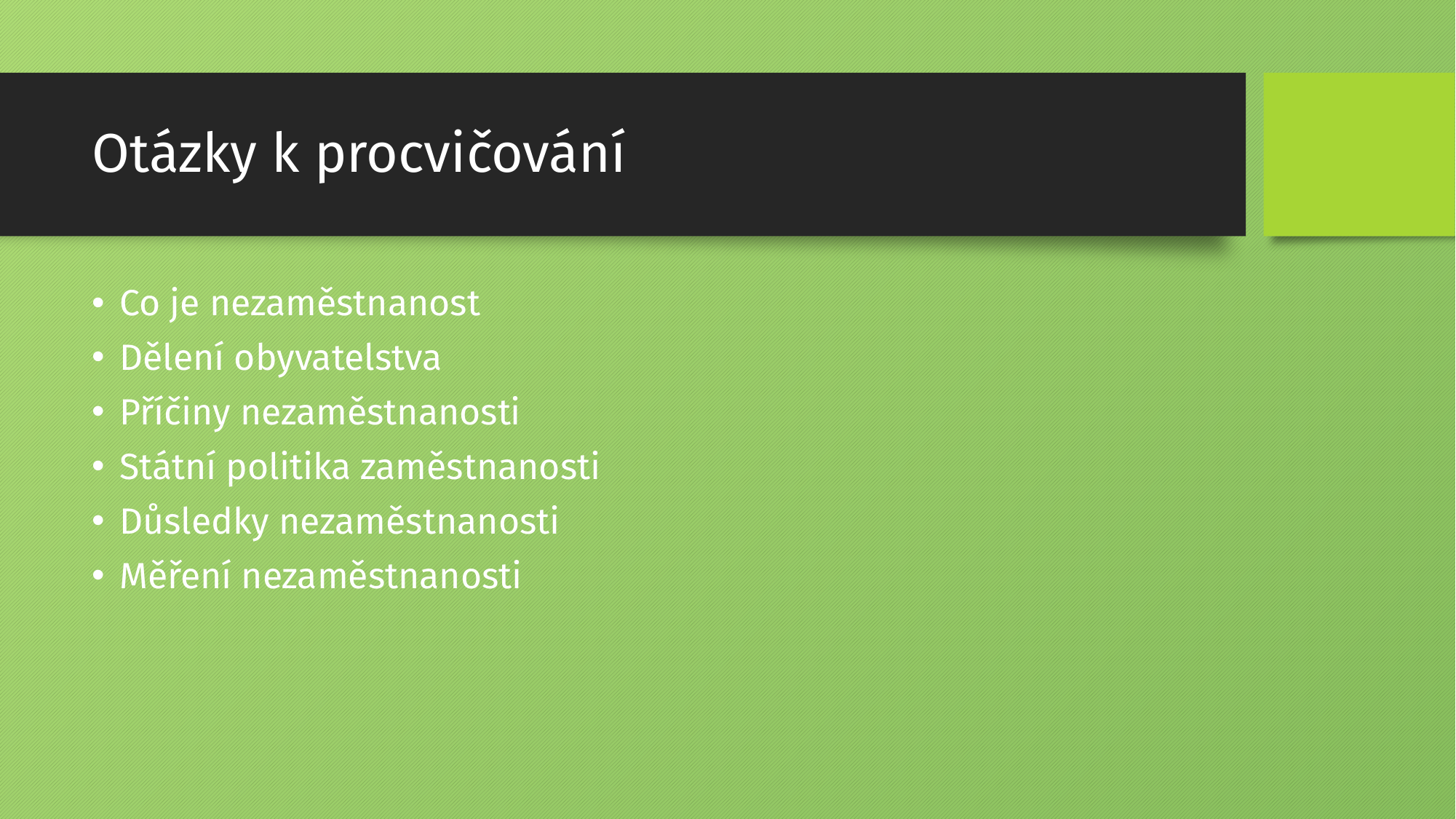

# Otázky k procvičování
Co je nezaměstnanost
Dělení obyvatelstva
Příčiny nezaměstnanosti
Státní politika zaměstnanosti
Důsledky nezaměstnanosti
Měření nezaměstnanosti